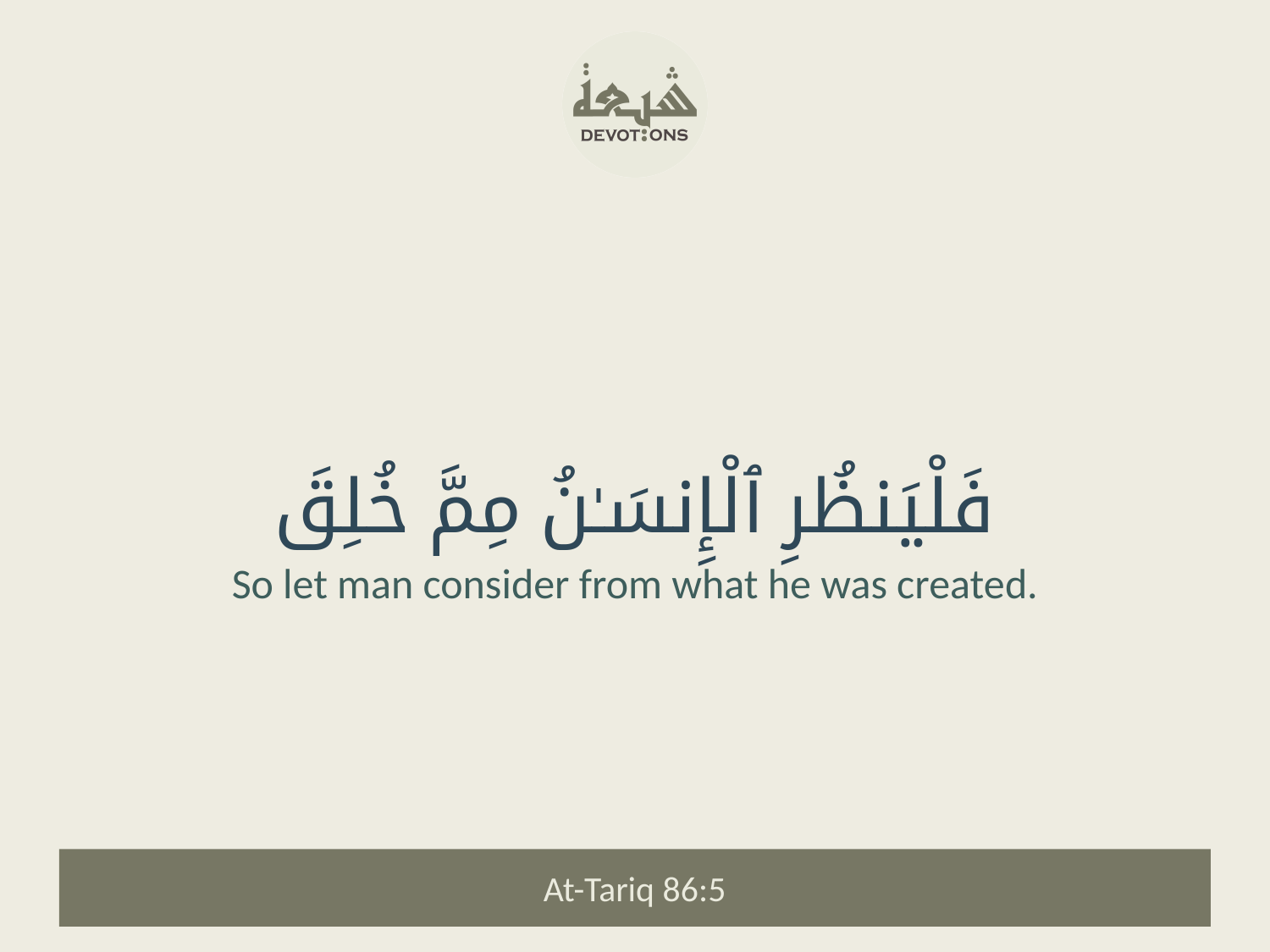

فَلْيَنظُرِ ٱلْإِنسَـٰنُ مِمَّ خُلِقَ
So let man consider from what he was created.
At-Tariq 86:5